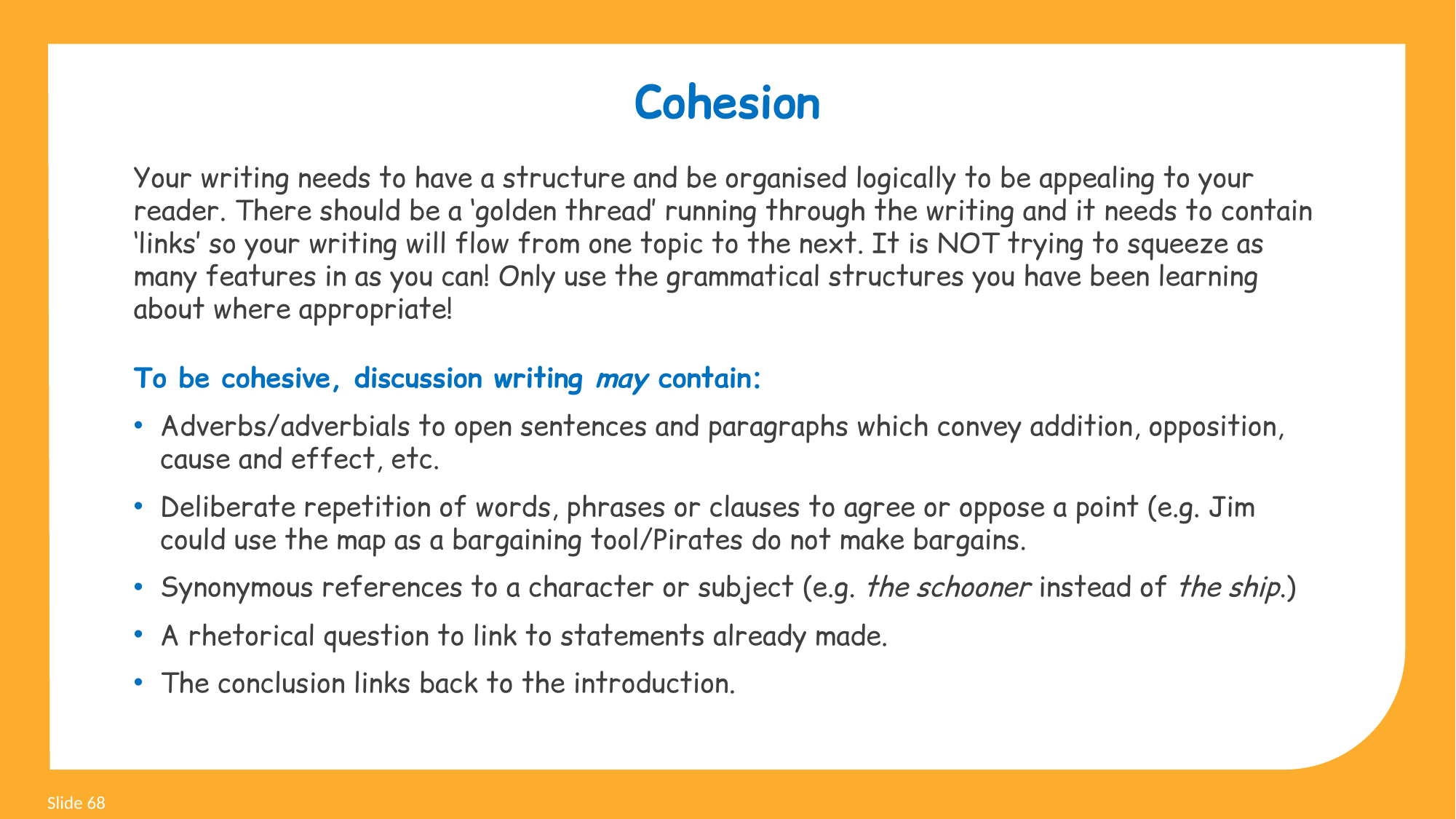

Cohesion
Your writing needs to have a structure and be organised logically to be appealing to your reader. There should be a ‘golden thread’ running through the writing and it needs to contain ‘links’ so your writing will flow from one topic to the next. It is NOT trying to squeeze as many features in as you can! Only use the grammatical structures you have been learning about where appropriate!
To be cohesive, discussion writing may contain:
Adverbs/adverbials to open sentences and paragraphs which convey addition, opposition, cause and effect, etc.
Deliberate repetition of words, phrases or clauses to agree or oppose a point (e.g. Jim could use the map as a bargaining tool/Pirates do not make bargains.
Synonymous references to a character or subject (e.g. the schooner instead of the ship.)
A rhetorical question to link to statements already made.
The conclusion links back to the introduction.
Slide 68